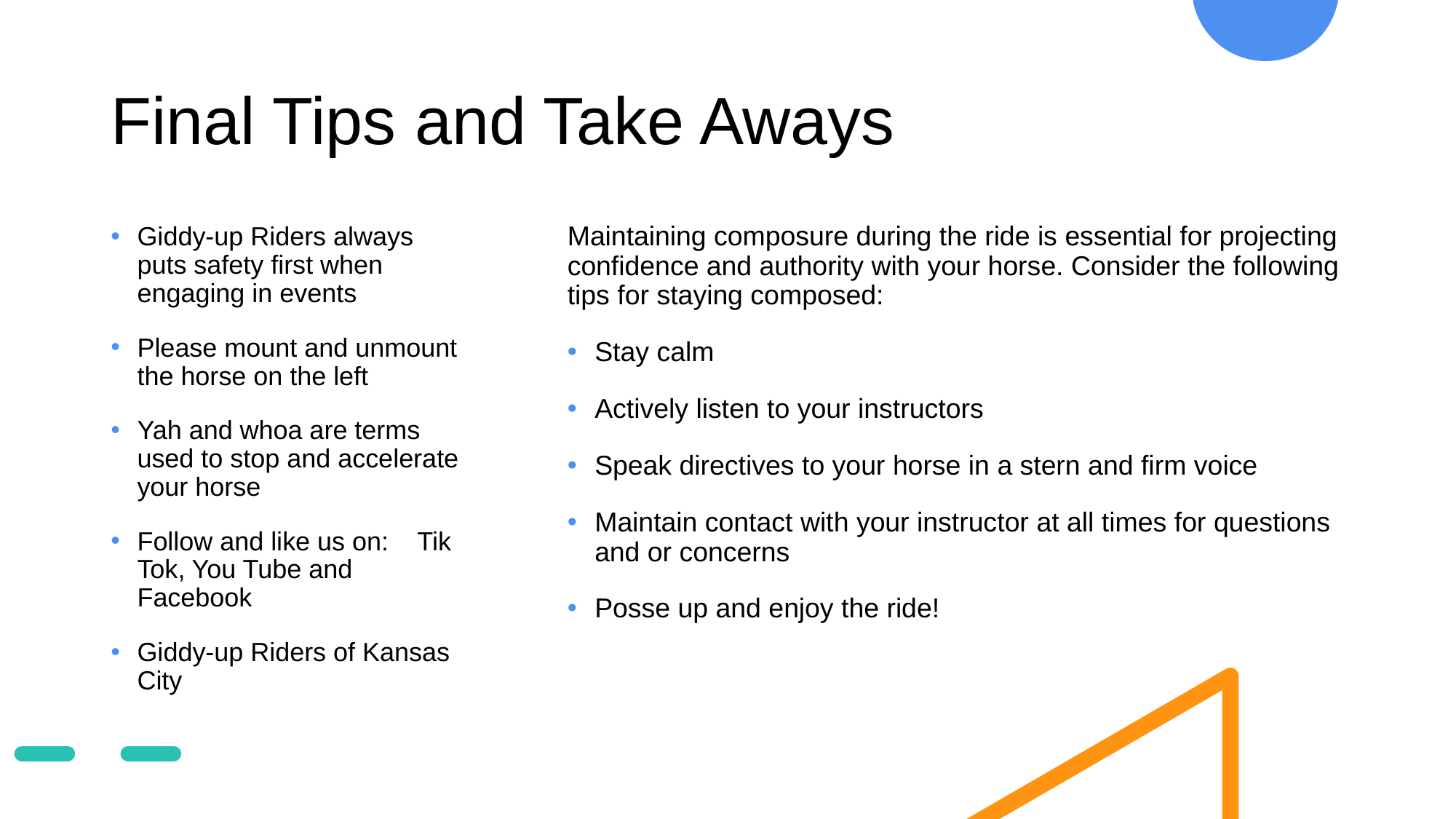

# Final Tips and Take Aways
Maintaining composure during the ride is essential for projecting confidence and authority with your horse. Consider the following tips for staying composed:
Stay calm
Actively listen to your instructors
Speak directives to your horse in a stern and firm voice
Maintain contact with your instructor at all times for questions and or concerns
Posse up and enjoy the ride!
Giddy-up Riders always puts safety first when engaging in events
Please mount and unmount the horse on the left
Yah and whoa are terms used to stop and accelerate your horse
Follow and like us on:    Tik Tok, You Tube and Facebook
Giddy-up Riders of Kansas City